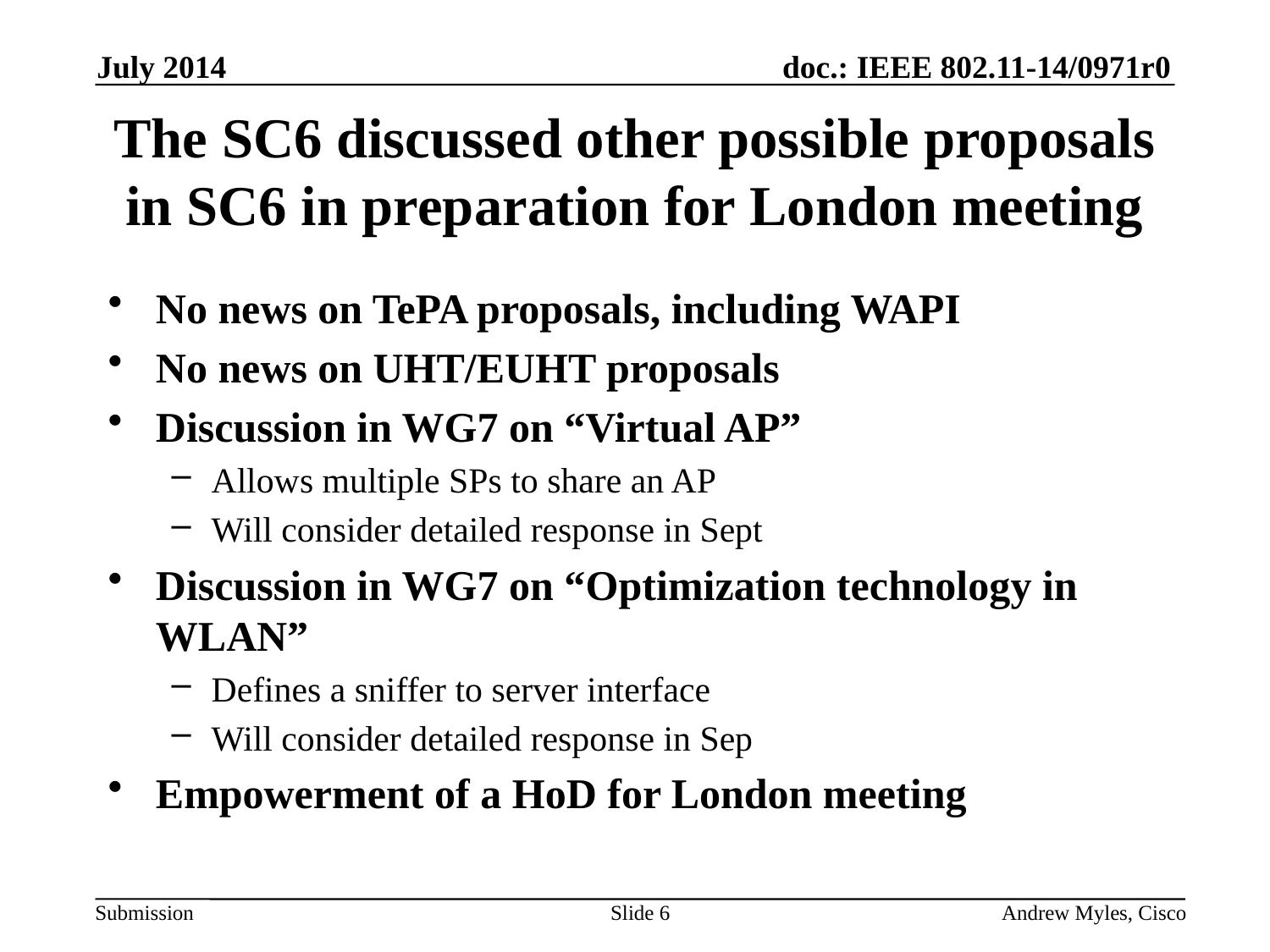

July 2014
# The SC6 discussed other possible proposals in SC6 in preparation for London meeting
No news on TePA proposals, including WAPI
No news on UHT/EUHT proposals
Discussion in WG7 on “Virtual AP”
Allows multiple SPs to share an AP
Will consider detailed response in Sept
Discussion in WG7 on “Optimization technology in WLAN”
Defines a sniffer to server interface
Will consider detailed response in Sep
Empowerment of a HoD for London meeting

Slide 6
Andrew Myles, Cisco